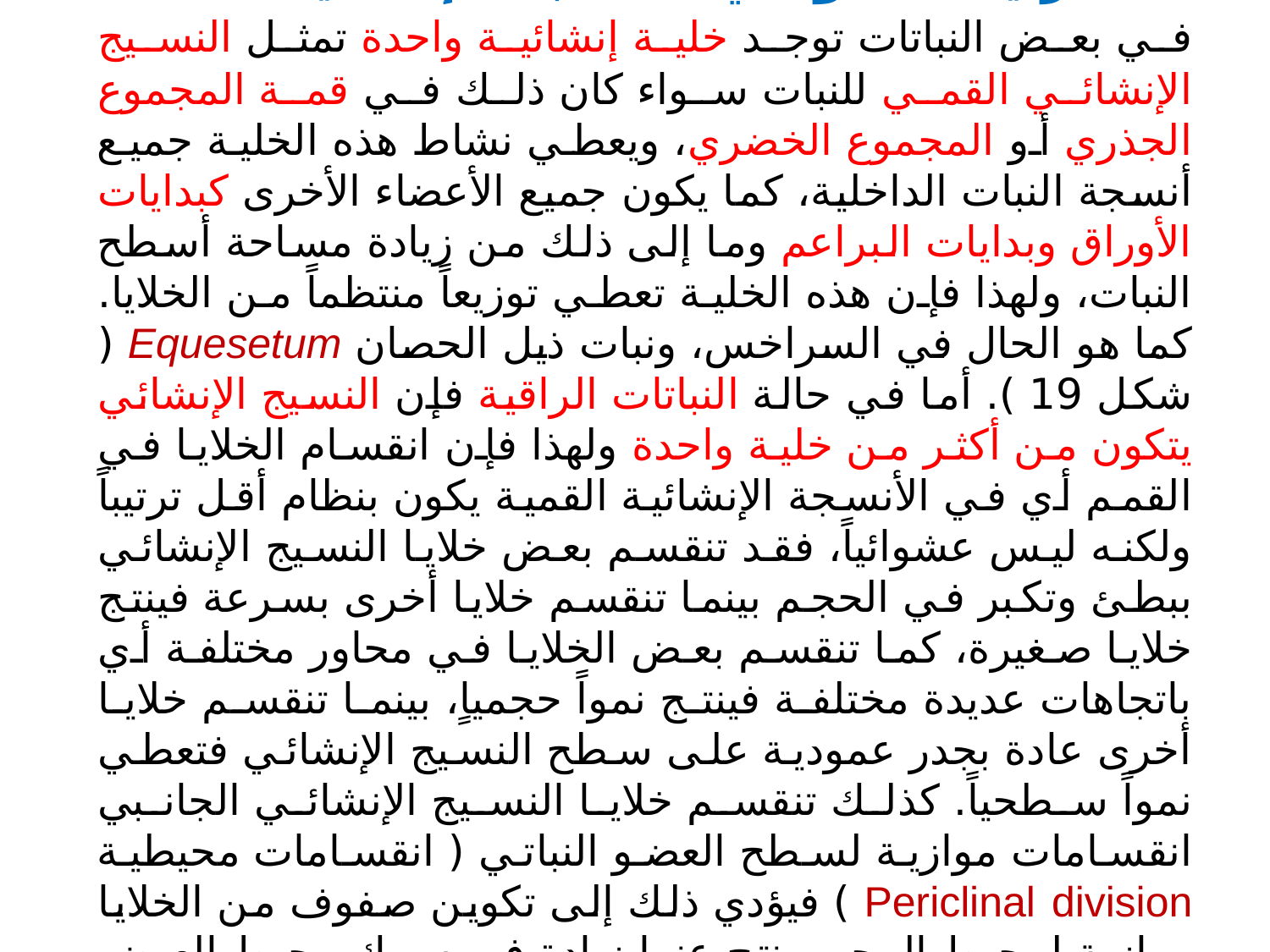

ب ـ ترتيب النمو في الأنسجة الإنشائية
	في بعض النباتات توجد خلية إنشائية واحدة تمثل النسيج الإنشائي القمي للنبات سواء كان ذلك في قمة المجموع الجذري أو المجموع الخضري، ويعطي نشاط هذه الخلية جميع أنسجة النبات الداخلية، كما يكون جميع الأعضاء الأخرى كبدايات الأوراق وبدايات البراعم وما إلى ذلك من زيادة مساحة أسطح النبات، ولهذا فإن هذه الخلية تعطي توزيعاً منتظماً من الخلايا. كما هو الحال في السراخس، ونبات ذيل الحصان Equesetum ( شكل 19 ). أما في حالة النباتات الراقية فإن النسيج الإنشائي يتكون من أكثر من خلية واحدة ولهذا فإن انقسام الخلايا في القمم أي في الأنسجة الإنشائية القمية يكون بنظام أقل ترتيباً ولكنه ليس عشوائياً، فقد تنقسم بعض خلايا النسيج الإنشائي ببطئ وتكبر في الحجم بينما تنقسم خلايا أخرى بسرعة فينتج خلايا صغيرة، كما تنقسم بعض الخلايا في محاور مختلفة أي باتجاهات عديدة مختلفة فينتج نمواً حجمياٍ، بينما تنقسم خلايا أخرى عادة بجدر عمودية على سطح النسيج الإنشائي فتعطي نمواً سطحياً. كذلك تنقسم خلايا النسيج الإنشائي الجانبي انقسامات موازية لسطح العضو النباتي ( انقسامات محيطية Periclinal division ) فيؤدي ذلك إلى تكوين صفوف من الخلايا موازية لمحيط المحور ينتج عنها زيادة في سمك محيط العـضو النباتي ( شكل 19 ).